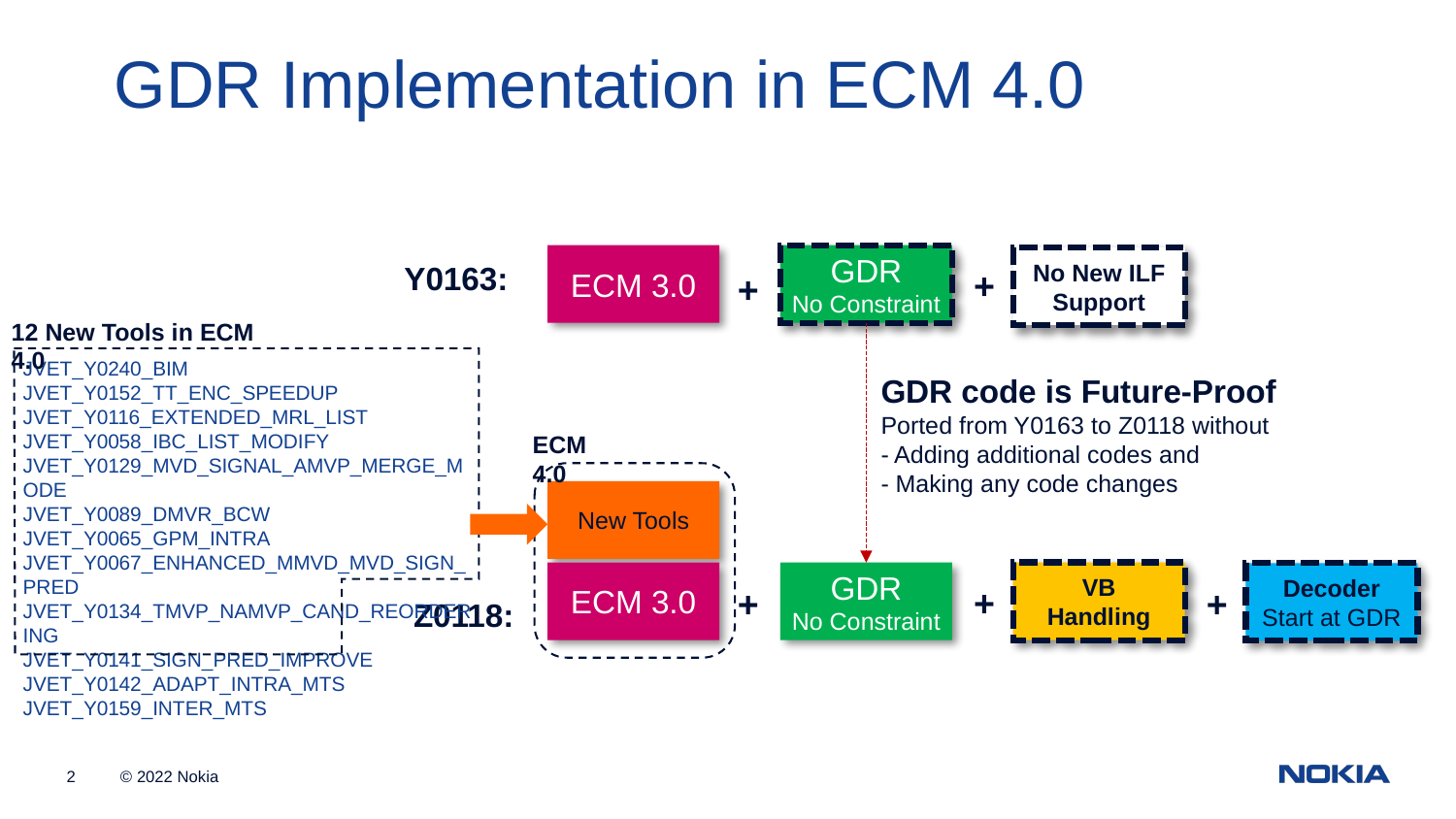

GDR Implementation in ECM 4.0
ECM 3.0
GDR
No Constraint
No New ILF
Support
Y0163:
+
+
12 New Tools in ECM 4.0

JVET_Y0240_BIM
JVET_Y0152_TT_ENC_SPEEDUP
JVET_Y0116_EXTENDED_MRL_LIST
JVET_Y0058_IBC_LIST_MODIFY
JVET_Y0129_MVD_SIGNAL_AMVP_MERGE_MODE
JVET_Y0089_DMVR_BCW
JVET_Y0065_GPM_INTRA
JVET_Y0067_ENHANCED_MMVD_MVD_SIGN_PRED
JVET_Y0134_TMVP_NAMVP_CAND_REORDERING
JVET_Y0141_SIGN_PRED_IMPROVE
JVET_Y0142_ADAPT_INTRA_MTS
JVET_Y0159_INTER_MTS
GDR code is Future-Proof
Ported from Y0163 to Z0118 without
- Adding additional codes and
- Making any code changes
ECM 4.0

New Tools

ECM 3.0
GDR
No Constraint
VB Handling
Decoder
Start at GDR
+
+
+
Z0118: